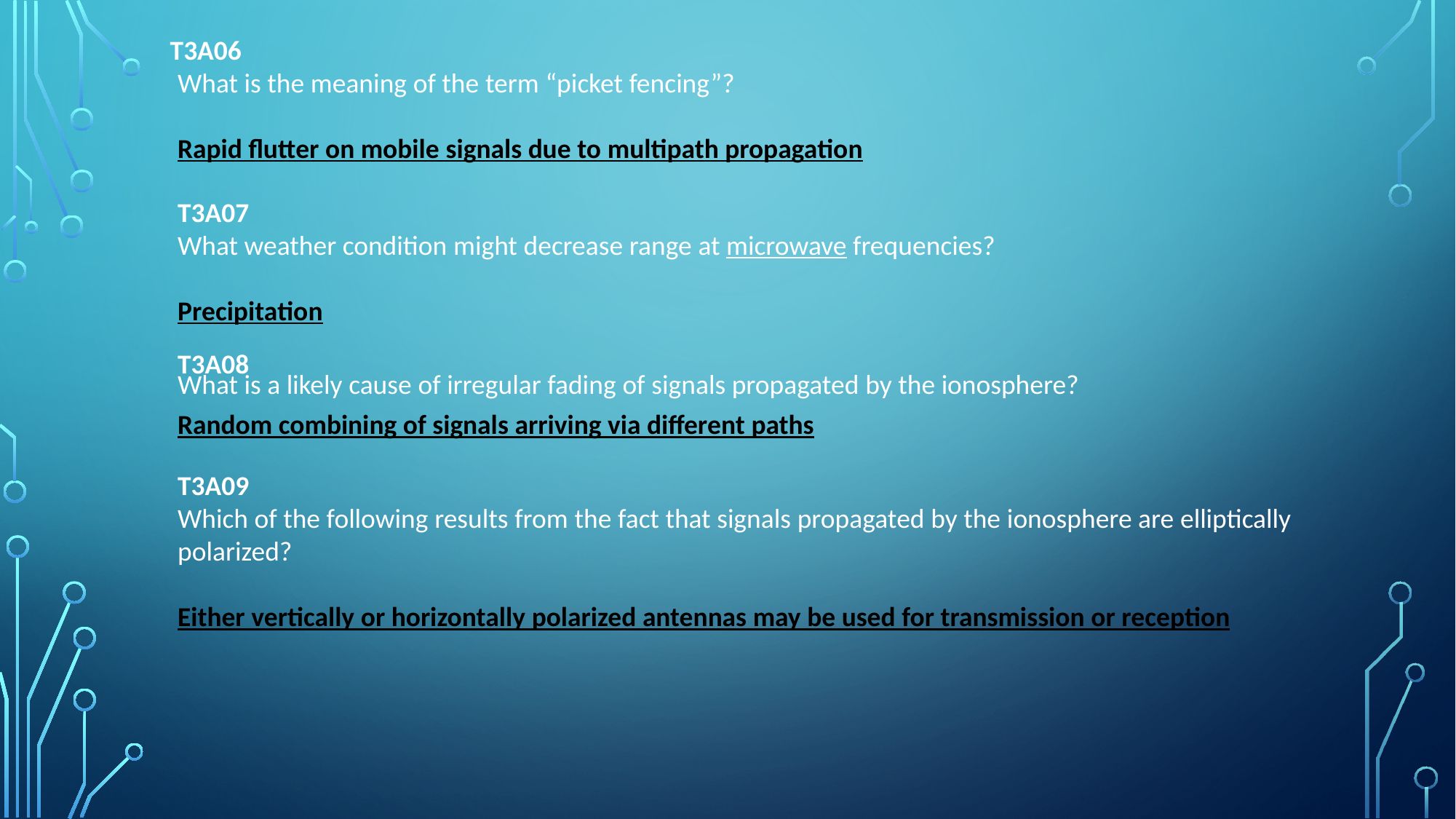

T3A06
What is the meaning of the term “picket fencing”?

Rapid flutter on mobile signals due to multipath propagation
T3A07
What weather condition might decrease range at microwave frequencies?

Precipitation

T3A08
What is a likely cause of irregular fading of signals propagated by the ionosphere?

Random combining of signals arriving via different paths
T3A09
Which of the following results from the fact that signals propagated by the ionosphere are elliptically polarized?

Either vertically or horizontally polarized antennas may be used for transmission or reception